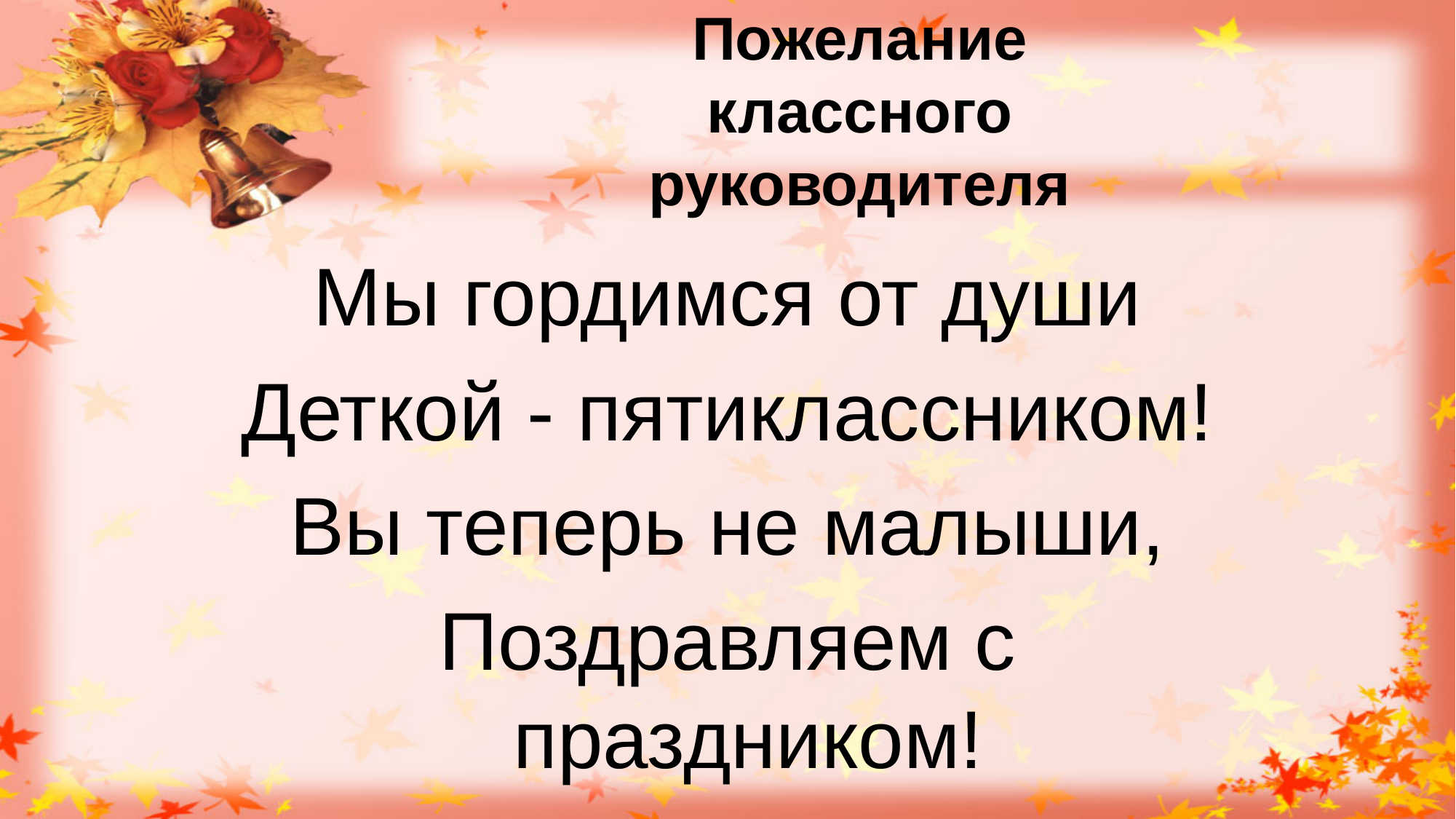

# Пожелание классного  руководителя
Мы гордимся от души
Деткой - пятиклассником!
Вы теперь не малыши,
Поздравляем с праздником!